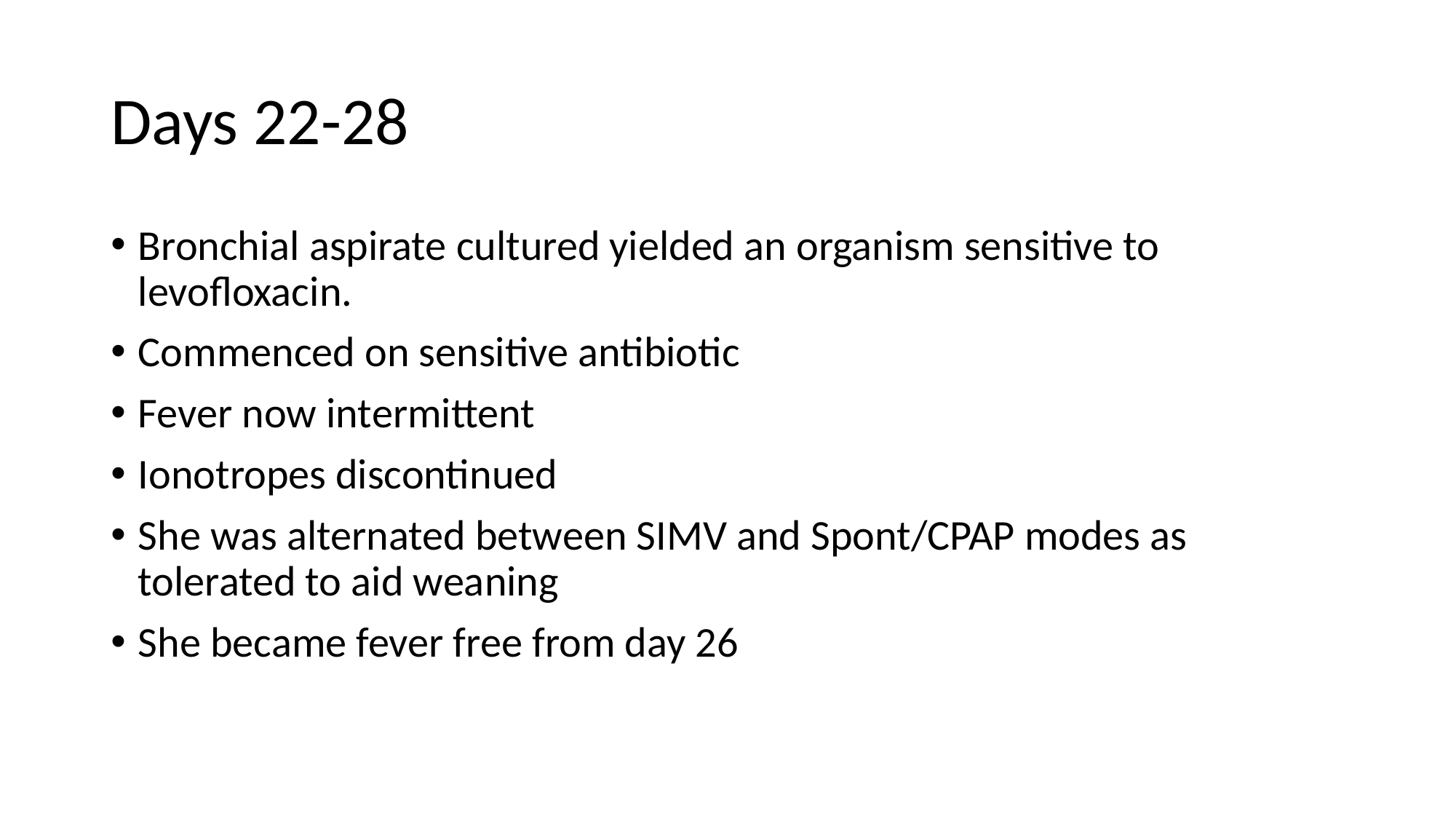

# Days 22-28
Bronchial aspirate cultured yielded an organism sensitive to levofloxacin.
Commenced on sensitive antibiotic
Fever now intermittent
Ionotropes discontinued
She was alternated between SIMV and Spont/CPAP modes as tolerated to aid weaning
She became fever free from day 26